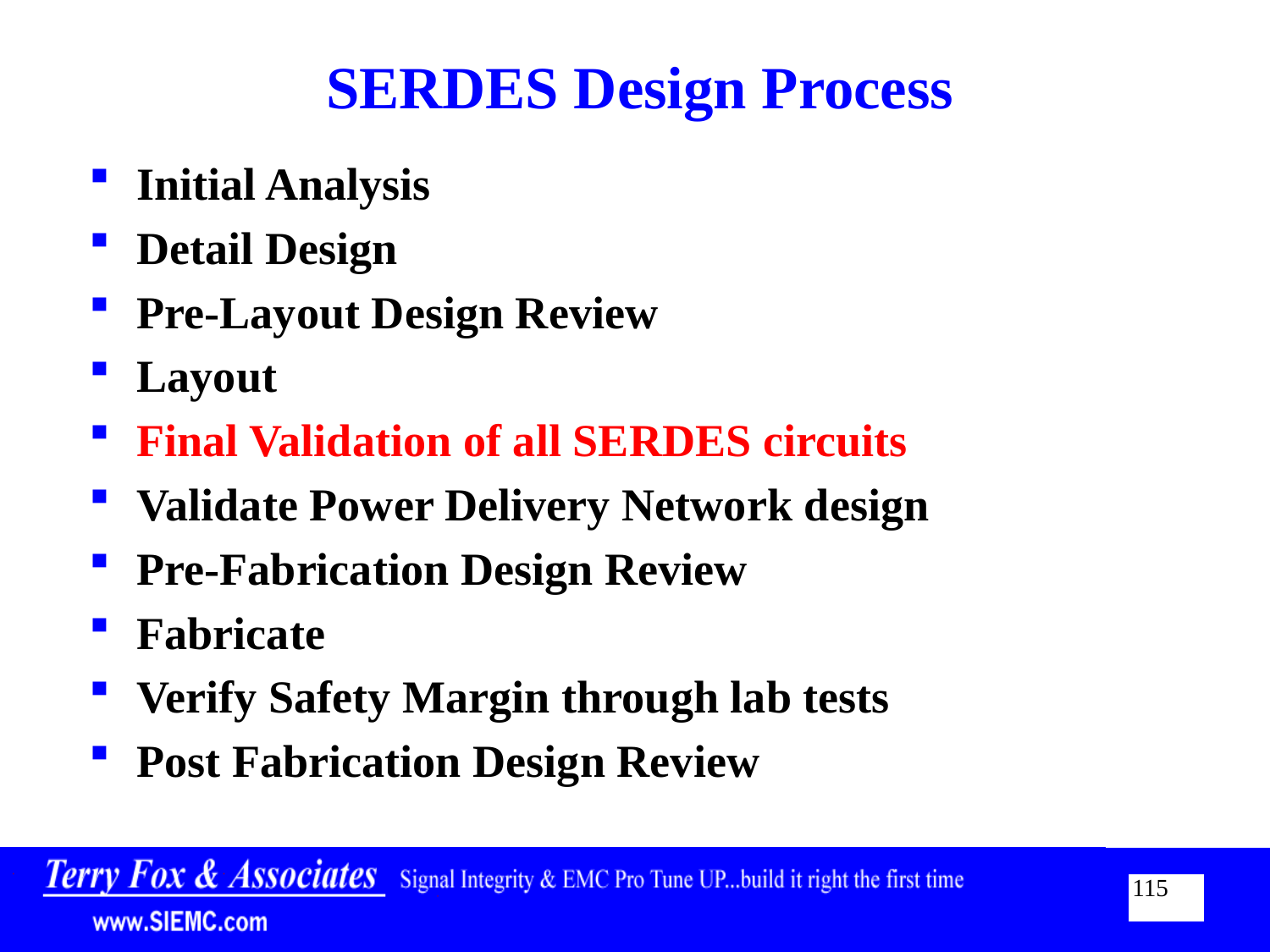

# SERDES Design Process
Initial Analysis
Detail Design
Pre-Layout Design Review
Layout
Final Validation of all SERDES circuits
Validate Power Delivery Network design
Pre-Fabrication Design Review
Fabricate
Verify Safety Margin through lab tests
Post Fabrication Design Review

115